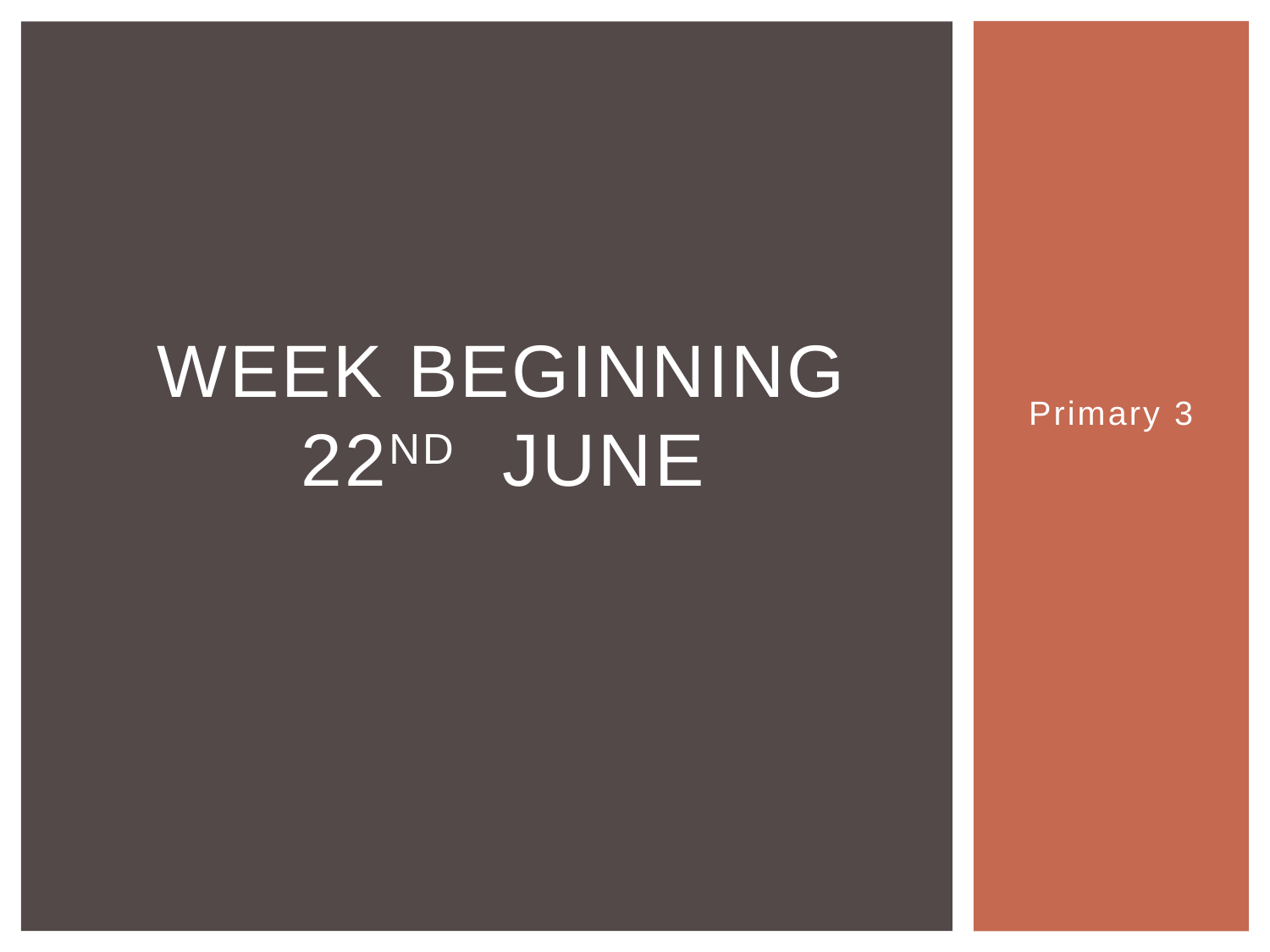

# Week Beginning 22nd  June
Primary 3